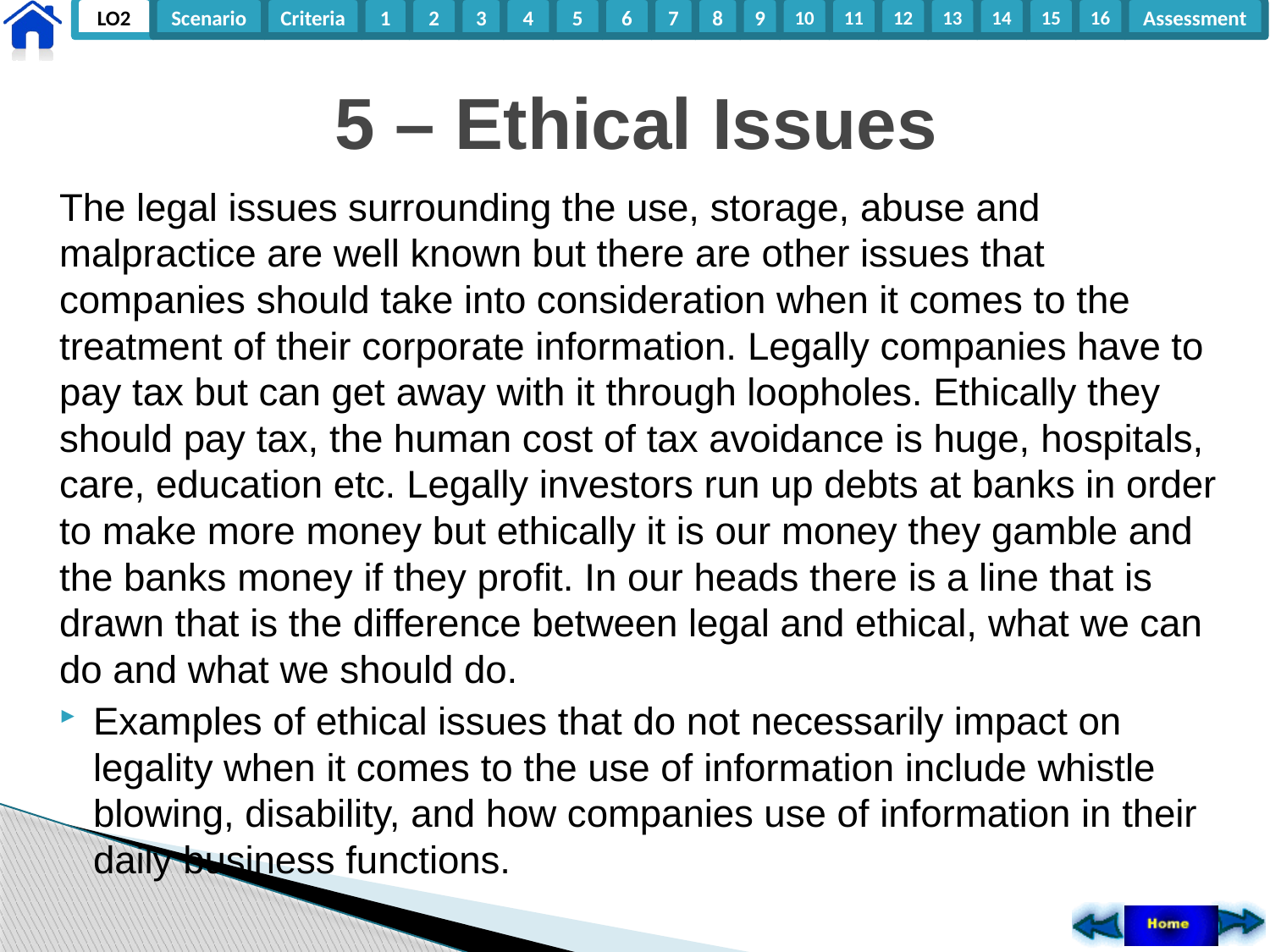

# 5 – Ethical Issues
The legal issues surrounding the use, storage, abuse and malpractice are well known but there are other issues that companies should take into consideration when it comes to the treatment of their corporate information. Legally companies have to pay tax but can get away with it through loopholes. Ethically they should pay tax, the human cost of tax avoidance is huge, hospitals, care, education etc. Legally investors run up debts at banks in order to make more money but ethically it is our money they gamble and the banks money if they profit. In our heads there is a line that is drawn that is the difference between legal and ethical, what we can do and what we should do.
Examples of ethical issues that do not necessarily impact on legality when it comes to the use of information include whistle blowing, disability, and how companies use of information in their daily business functions.